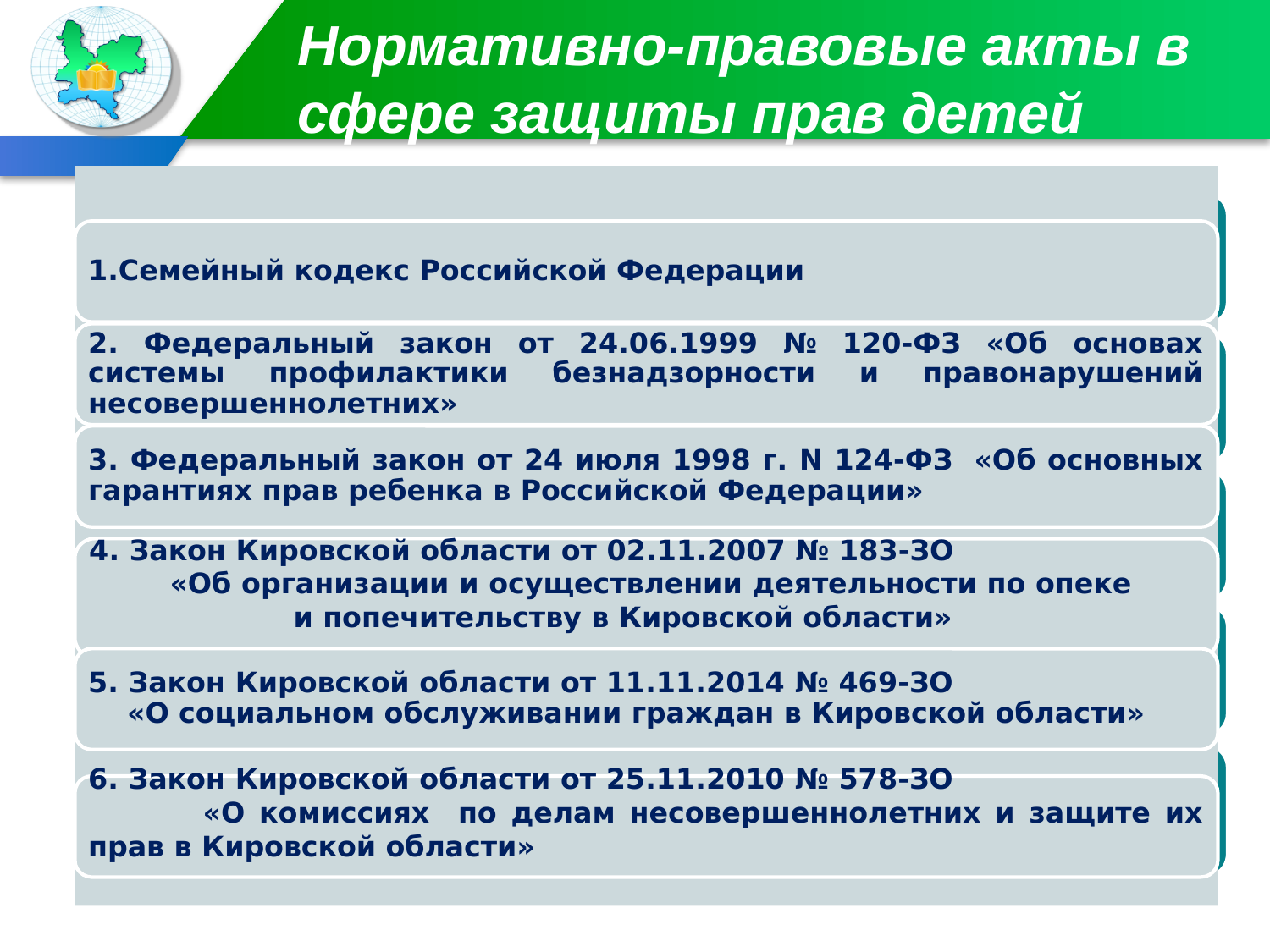

# Нормативно-правовые акты в сфере защиты прав детей
1.Семейный кодекс Российской Федерации
2. Федеральный закон от 24.06.1999 № 120-ФЗ «Об основах системы профилактики безнадзорности и правонарушений несовершеннолетних»
3. Федеральный закон от 24 июля 1998 г. N 124-ФЗ  «Об основных гарантиях прав ребенка в Российской Федерации»
4. Закон Кировской области от 02.11.2007 № 183-ЗО                                  «Об организации и осуществлении деятельности по опеке                             и попечительству в Кировской области»

5. Закон Кировской области от 11.11.2014 № 469-ЗО                              «О социальном обслуживании граждан в Кировской области»
6. Закон Кировской области от 25.11.2010 № 578-ЗО                                  «О комиссиях  по делам несовершеннолетних и защите их прав в Кировской области»

1. Семейный кодекс Российской Федерации
2. Федеральный закон от 24.06.1999 № 120-ФЗ «Об основах системы профилактики безнадзорности и правонарушений несовершеннолетних»
3. Закон Кировской области от 02.11.2007 № 183-ЗО                                  «Об организации и осуществлении деятельности по опеке                             и попечительству в Кировской области»
4. Закон Кировской области  от 11.11.2014 № 469-ЗО «О социальном обслуживании граждан в Кировской области»
5. Закон Кировской области  от 25.11.2010 № 578-ЗО «О комиссиях                   по делам несовершеннолетних и защите их прав в Кировской области»